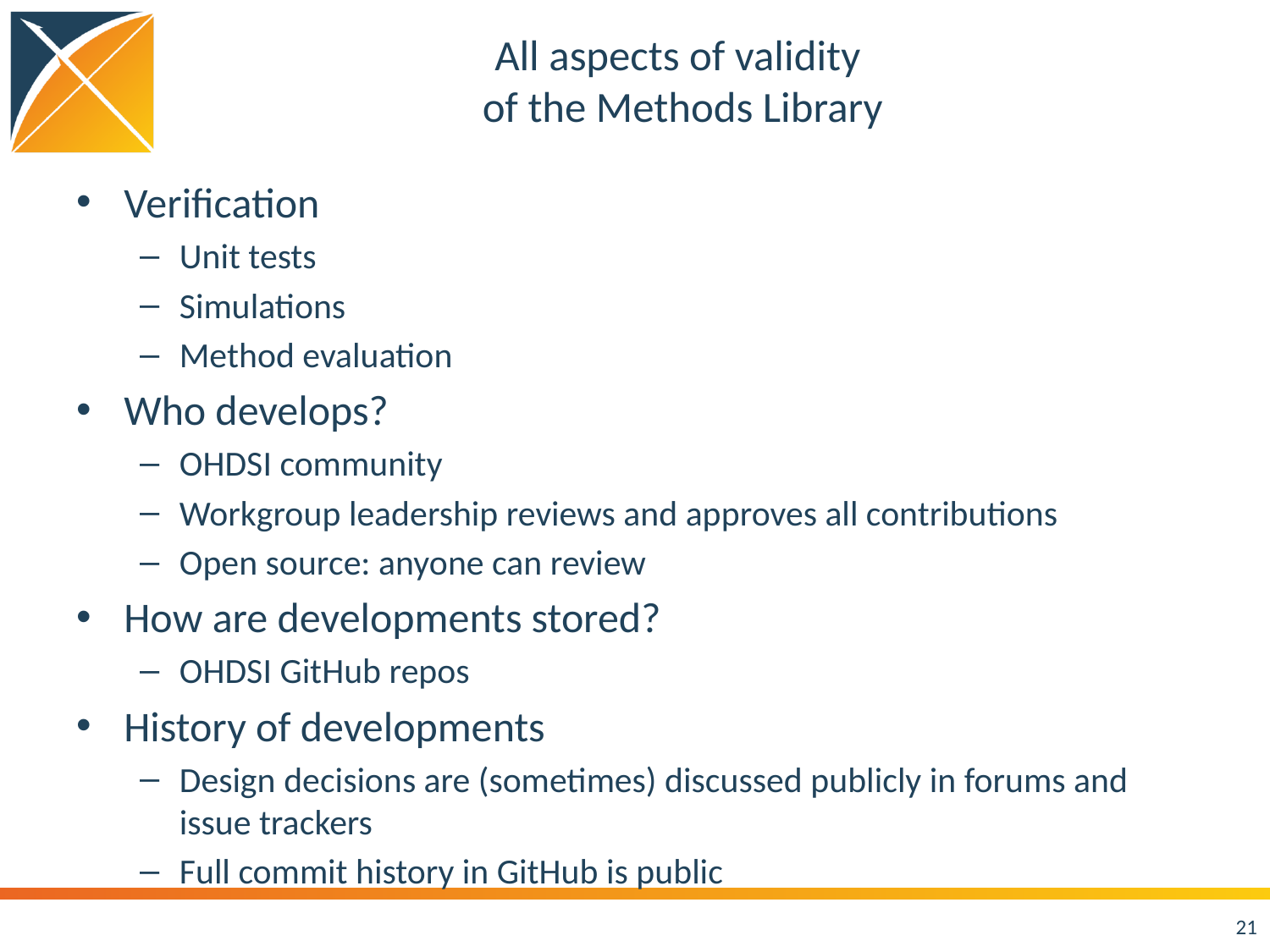

# All aspects of validity of the Methods Library
Verification
Unit tests
Simulations
Method evaluation
Who develops?
OHDSI community
Workgroup leadership reviews and approves all contributions
Open source: anyone can review
How are developments stored?
OHDSI GitHub repos
History of developments
Design decisions are (sometimes) discussed publicly in forums and issue trackers
Full commit history in GitHub is public

21